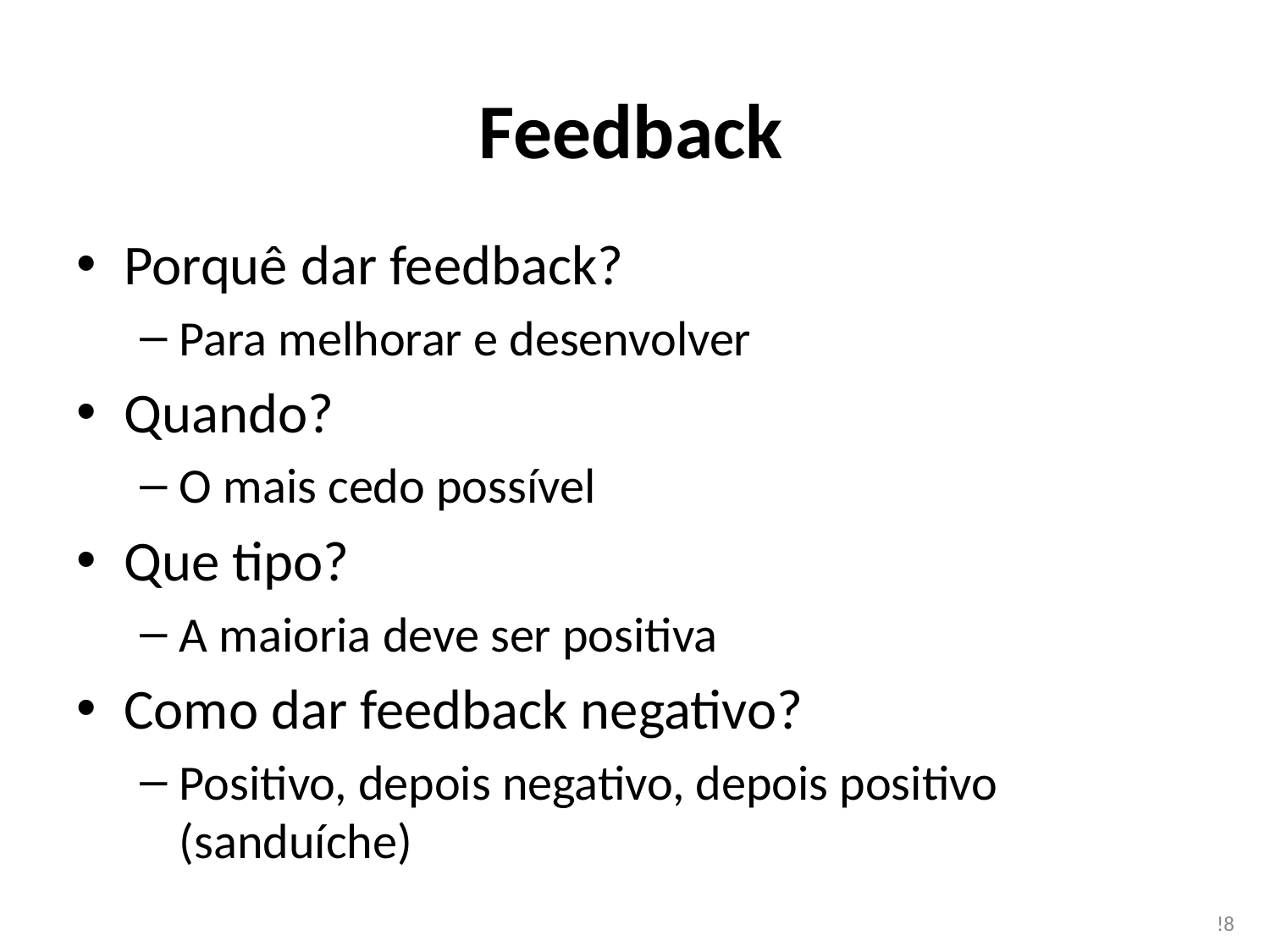

# Feedback
Porquê dar feedback?
Para melhorar e desenvolver
Quando?
O mais cedo possível
Que tipo?
A maioria deve ser positiva
Como dar feedback negativo?
Positivo, depois negativo, depois positivo (sanduíche)
!8